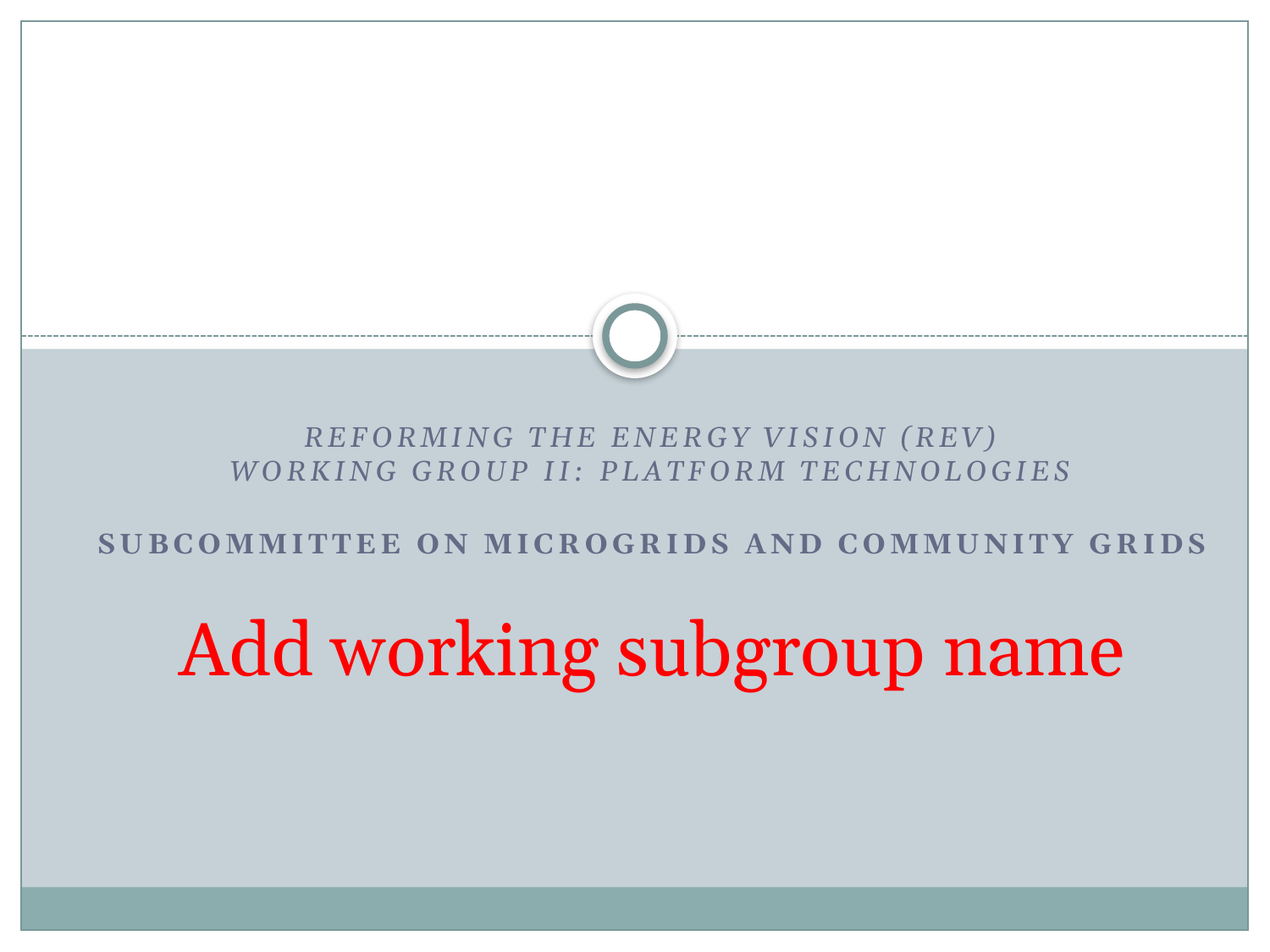

Reforming the Energy Vision (REV)
Working Group II: Platform Technologies
Subcommittee on Microgrids and Community Grids
# Add working subgroup name